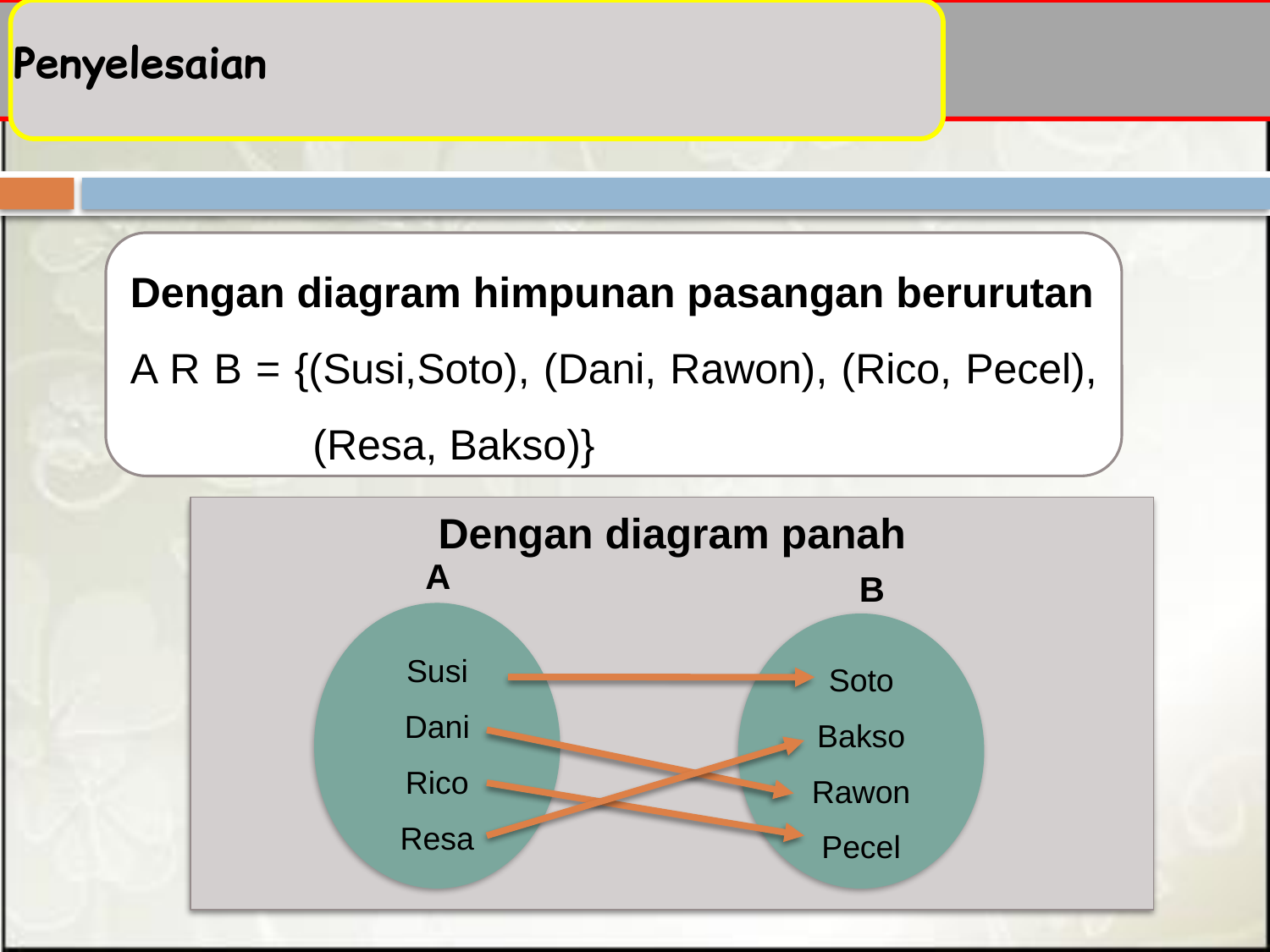

Penyelesaian
Dengan diagram himpunan pasangan berurutan
A R B = {(Susi,Soto), (Dani, Rawon), (Rico, Pecel), (Resa, Bakso)}
Dengan diagram panah

A
B
Susi
Dani
Rico
Resa
Soto
Bakso
Rawon
Pecel